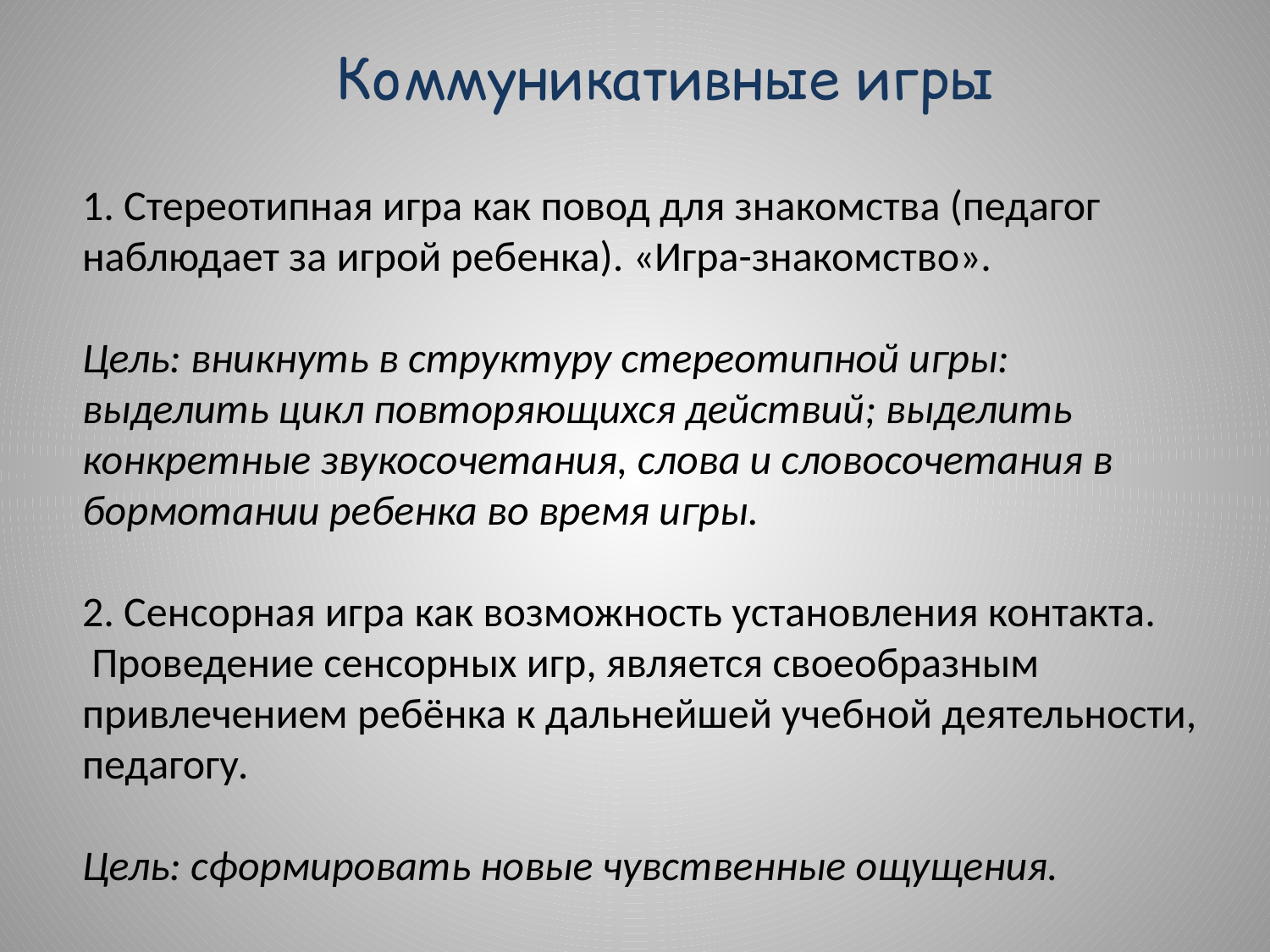

# Коммуникативные игры 1. Стереотипная игра как повод для знакомства (педагог наблюдает за игрой ребенка). «Игра-знакомство». Цель: вникнуть в структуру стереотипной игры: выделить цикл повторяющихся действий; выделить конкретные звукосочетания, слова и словосочетания в бормотании ребенка во время игры. 2. Сенсорная игра как возможность установления контакта. Проведение сенсорных игр, является своеобразным привлечением ребёнка к дальнейшей учебной деятельности, педагогу. Цель: сформировать новые чувственные ощущения.